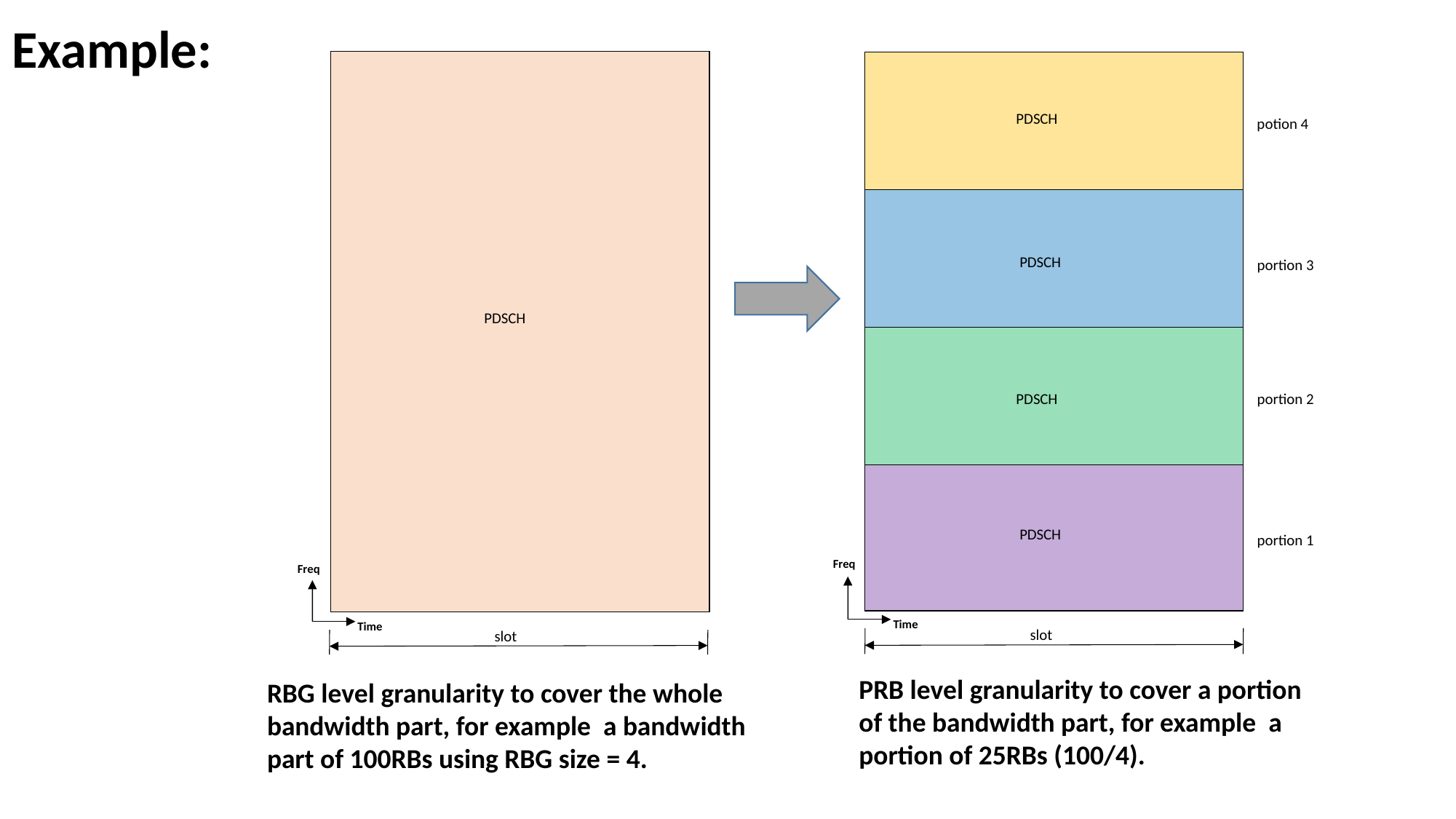

# Example:

 PDSCH
Freq

Time
 slot

 PDSCH
 potion 4

 PDSCH
 portion 3

 PDSCH
 portion 2

 PDSCH
 portion 1
Freq

Time
 slot
PRB level granularity to cover a portion of the bandwidth part, for example  a portion of 25RBs (100/4).
RBG level granularity to cover the whole
bandwidth part, for example  a bandwidth part of 100RBs using RBG size = 4.